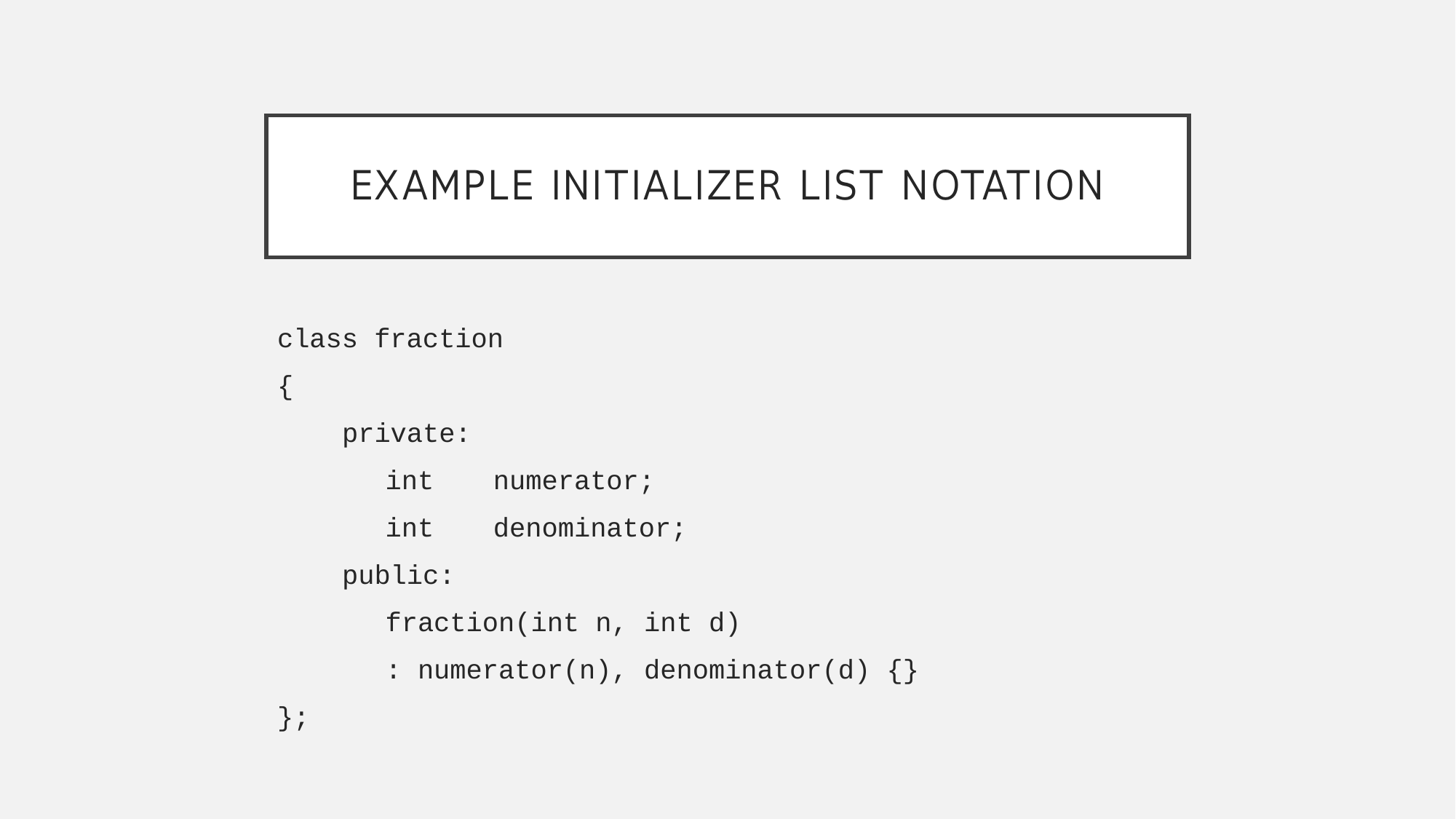

# Example Initializer List Notation
class fraction
{
    private:
	int	numerator;
	int	denominator;
    public:
	fraction(int n, int d)
		: numerator(n), denominator(d) {}
};